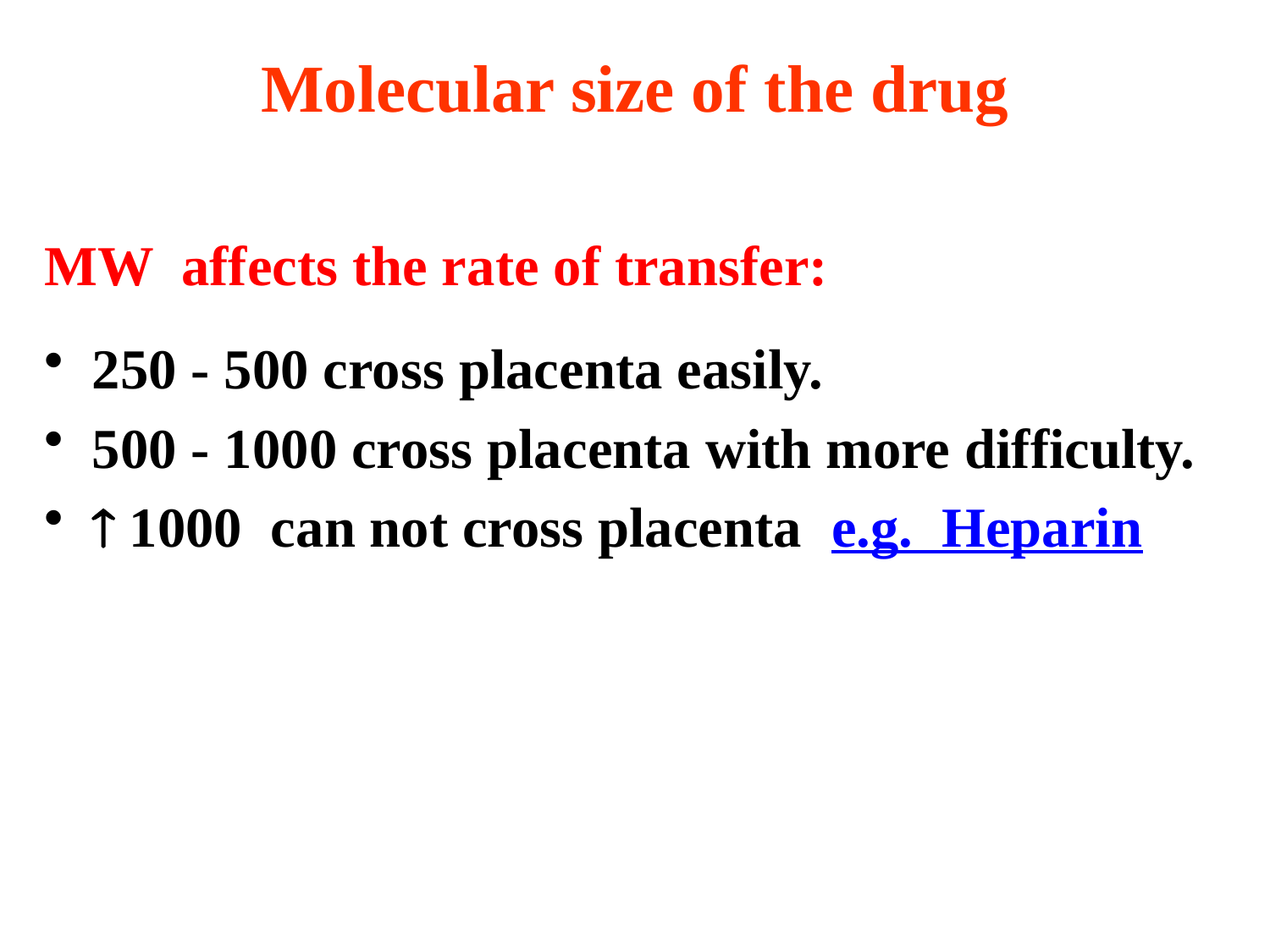

Molecular size of the drug

MW  affects the rate of transfer:

250 - 500 cross placenta easily.
500 - 1000 cross placenta with more difficulty.
↑ 1000  can not cross placenta  e.g.  Heparin